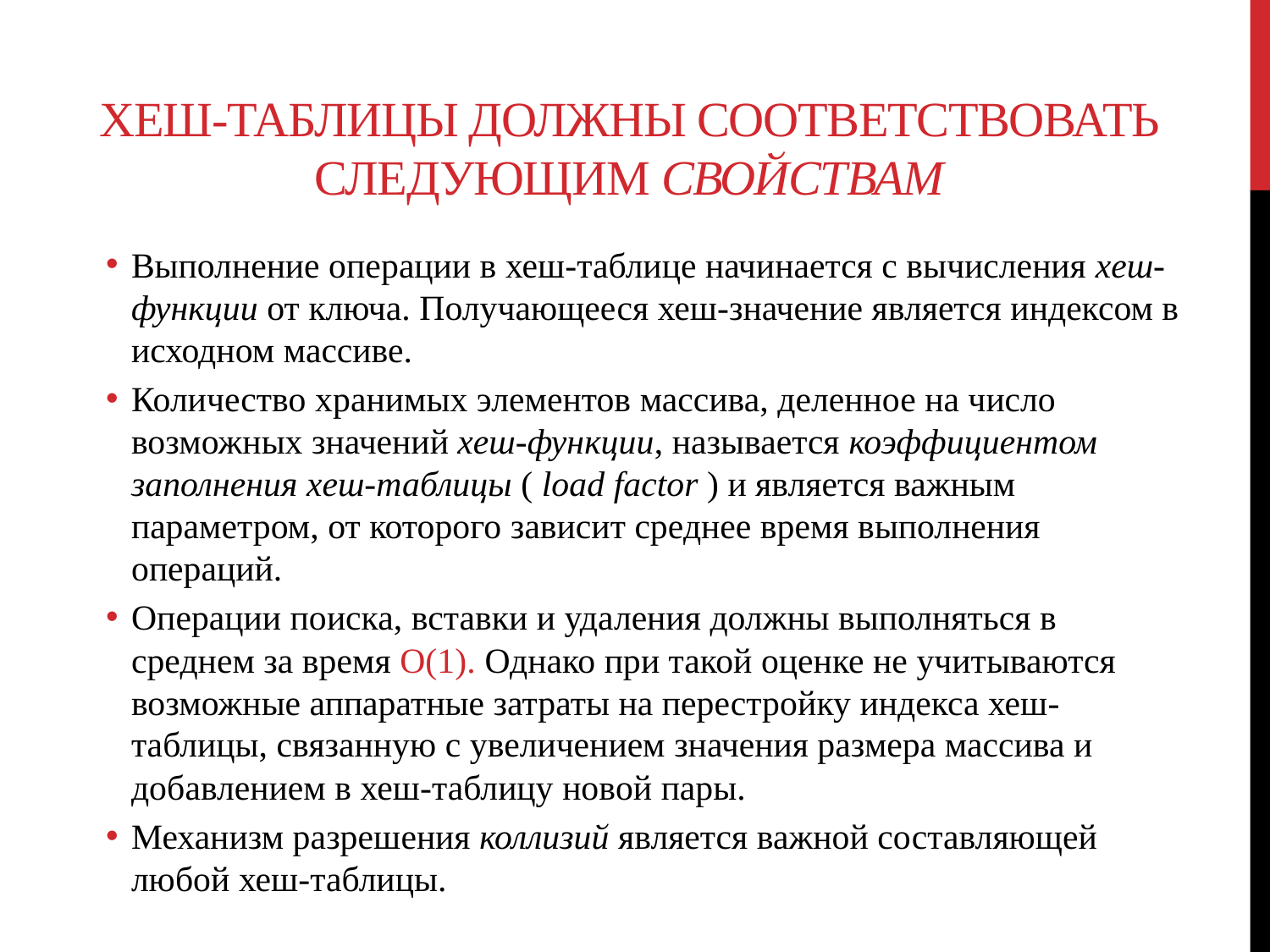

# Хеш-таблицы должны соответствовать следующим свойствам
Выполнение операции в хеш-таблице начинается с вычисления хеш-функции от ключа. Получающееся хеш-значение является индексом в исходном массиве.
Количество хранимых элементов массива, деленное на число возможных значений хеш-функции, называется коэффициентом заполнения хеш-таблицы ( load factor ) и является важным параметром, от которого зависит среднее время выполнения операций.
Операции поиска, вставки и удаления должны выполняться в среднем за время O(1). Однако при такой оценке не учитываются возможные аппаратные затраты на перестройку индекса хеш-таблицы, связанную с увеличением значения размера массива и добавлением в хеш-таблицу новой пары.
Механизм разрешения коллизий является важной составляющей любой хеш-таблицы.